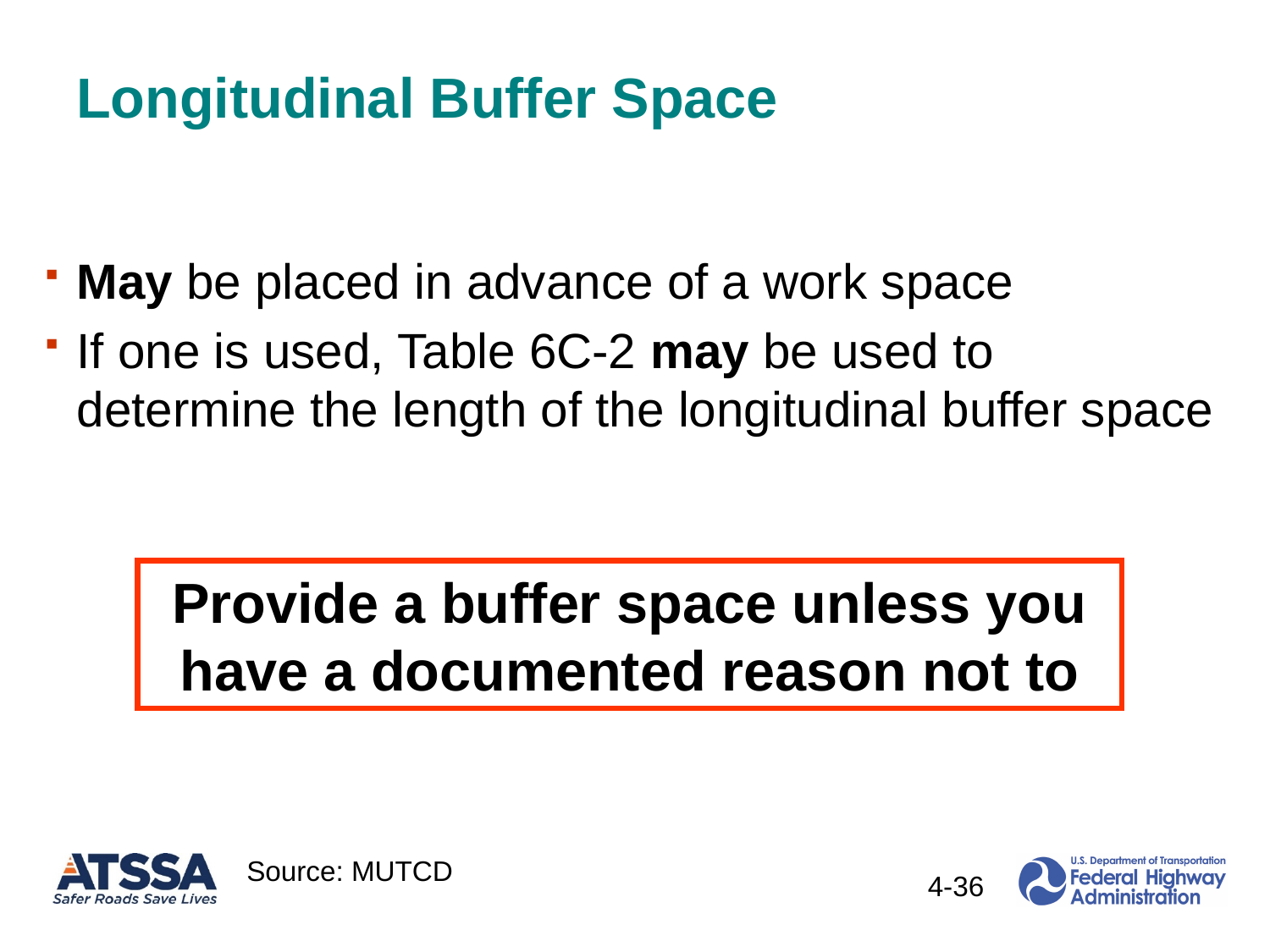

# Longitudinal Buffer Space
May be placed in advance of a work space
If one is used, Table 6C-2 may be used to determine the length of the longitudinal buffer space
Provide a buffer space unless you have a documented reason not to
Source: MUTCD